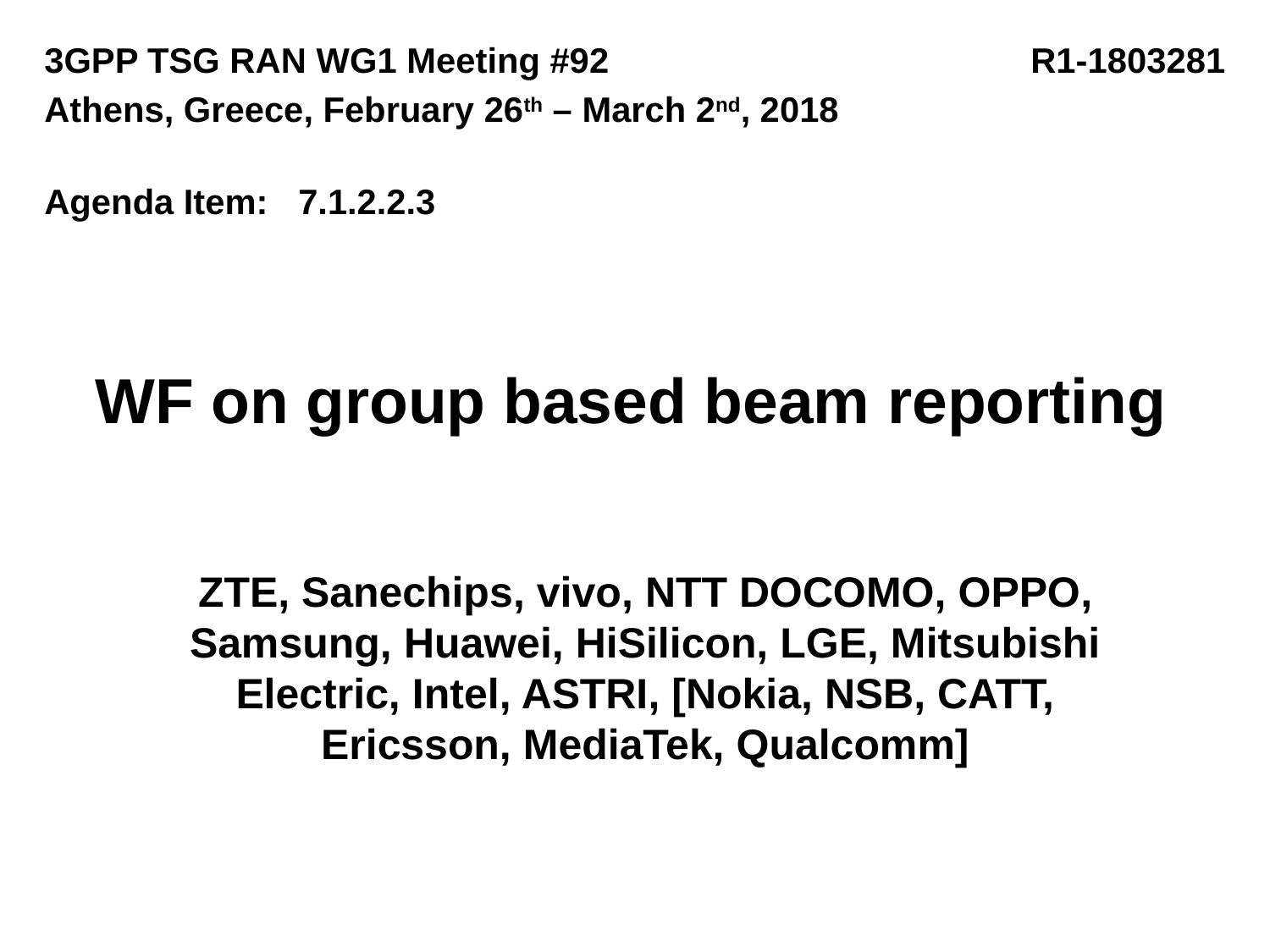

3GPP TSG RAN WG1 Meeting #92 			          R1-1803281
Athens, Greece, February 26th – March 2nd, 2018

Agenda Item:	7.1.2.2.3

# WF on group based beam reporting
ZTE, Sanechips, vivo, NTT DOCOMO, OPPO, Samsung, Huawei, HiSilicon, LGE, Mitsubishi Electric, Intel, ASTRI, [Nokia, NSB, CATT, Ericsson, MediaTek, Qualcomm]